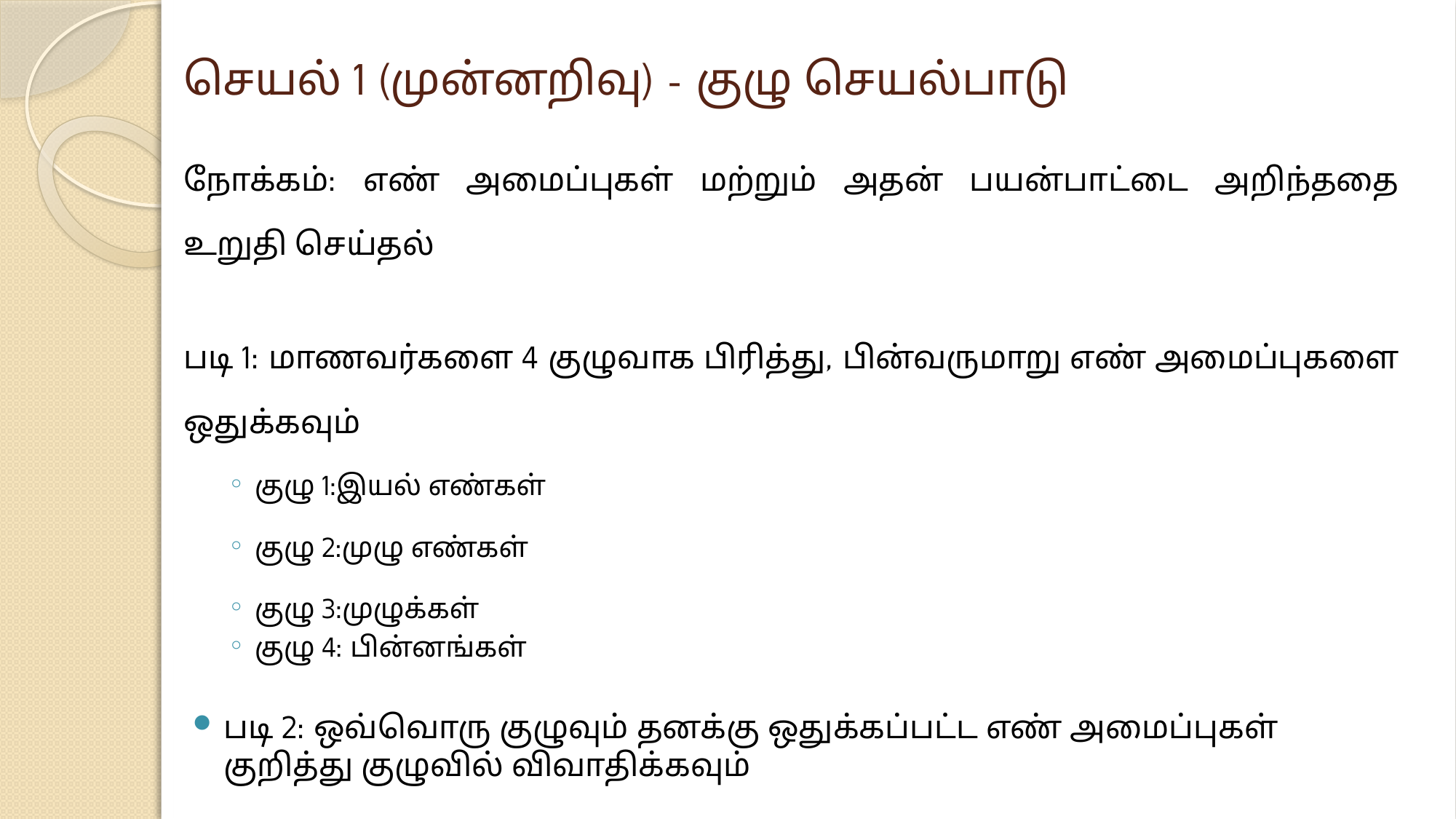

# செயல் 1 (முன்னறிவு) - குழு செயல்பாடு
நோக்கம்: எண் அமைப்புகள் மற்றும் அதன் பயன்பாட்டை அறிந்ததை உறுதி செய்தல்

படி 1: மாணவர்களை 4 குழுவாக பிரித்து, பின்வருமாறு எண் அமைப்புகளை ஒதுக்கவும்
குழு 1:இயல் எண்கள்
குழு 2:முழு எண்கள்
குழு 3:முழுக்கள்
குழு 4: பின்னங்கள்

படி 2: ஒவ்வொரு குழுவும் தனக்கு ஒதுக்கப்பட்ட எண் அமைப்புகள் குறித்து குழுவில் விவாதிக்கவும்